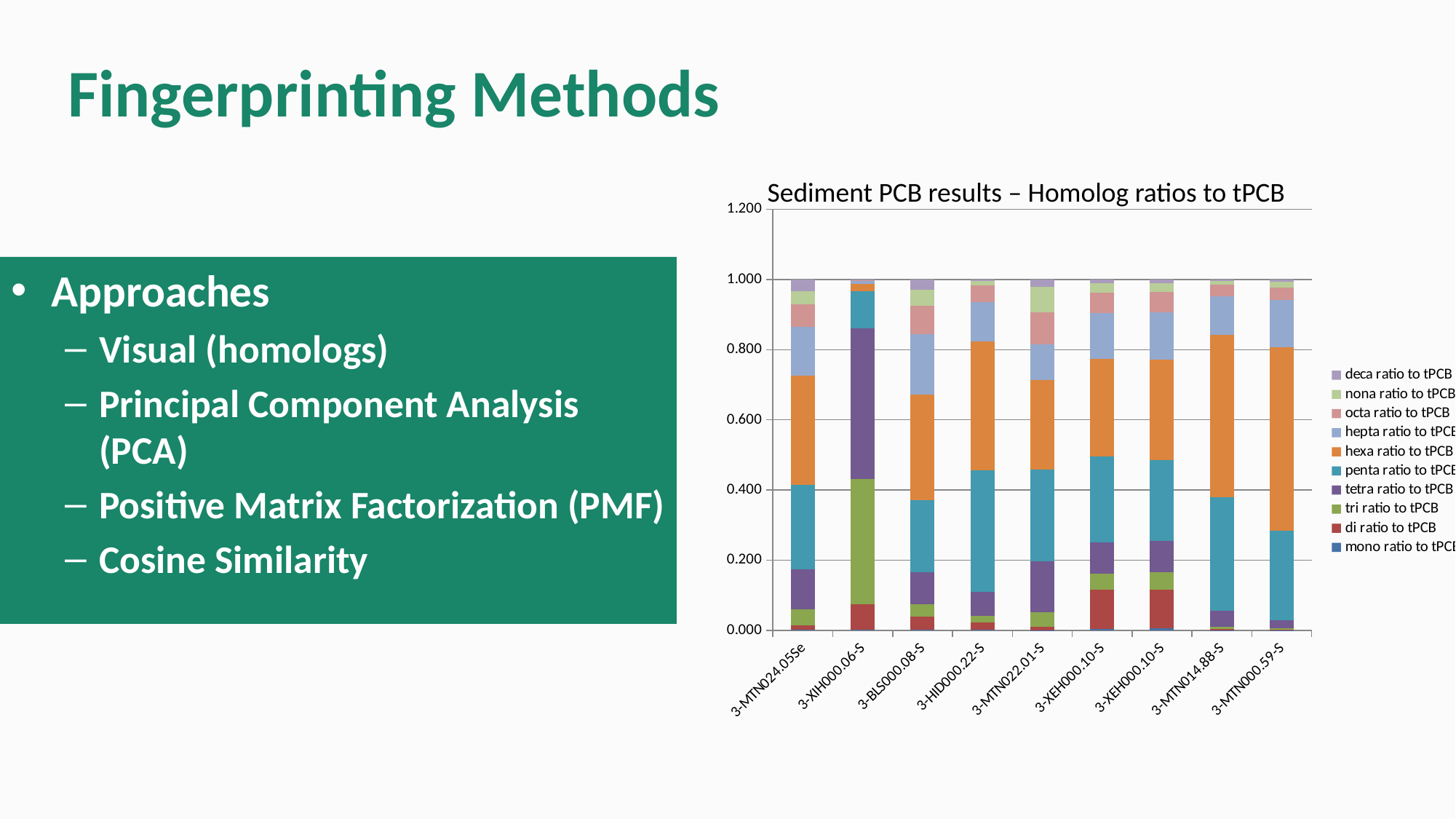

# Fingerprinting Methods
Sediment PCB results – Homolog ratios to tPCB

### Chart

| Category | mono ratio to tPCB | di ratio to tPCB | tri ratio to tPCB | tetra ratio to tPCB | penta ratio to tPCB | hexa ratio to tPCB | hepta ratio to tPCB | octa ratio to tPCB | nona ratio to tPCB | deca ratio to tPCB |
|---|---|---|---|---|---|---|---|---|---|---|
| 3-MTN024.05Se | 0.0026683201361905502 | 0.010965489942957334 | 0.04606568359362323 | 0.114099084783383 | 0.2416375493910636 | 0.31023502374602263 | 0.13931332209498695 | 0.06382829480480753 | 0.0373316128539883 | 0.033855618652976864 |
| 3-XIH000.06-S | 0.0016565042459642876 | 0.07301015515379092 | 0.3564584914692339 | 0.42969039013674254 | 0.10598244439834814 | 0.01975609358265104 | 0.008381959003442761 | 0.0033971639979545705 | 0.0011141020223790566 | 0.0005526959894927508 |
| 3-BLS000.08-S | 0.002508283320033189 | 0.035814328983059716 | 0.036718319124680605 | 0.0914757178164132 | 0.2039566092168554 | 0.30150031199161775 | 0.17190567436803653 | 0.08017389220851255 | 0.04665445802711531 | 0.029292404943675764 |
| 3-HID000.22-S | 0.0010347239750441565 | 0.022312480769534106 | 0.017519478064829497 | 0.06854952014312587 | 0.34557588724721683 | 0.36924901043190184 | 0.11129773699703245 | 0.04743169777532309 | 0.013689612463525944 | 0.003339852132466224 |
| 3-MTN022.01-S | 0.00042421065298795977 | 0.009701680388786854 | 0.04217727653471195 | 0.14528499453874644 | 0.2614118772775614 | 0.2539536258181912 | 0.10236281862247457 | 0.09085963933802765 | 0.07366077745497046 | 0.020163099373541566 |
| 3-XEH000.10-S | 0.004384984267511864 | 0.11135549239659402 | 0.046476311675455566 | 0.08832270167992934 | 0.24442990152630306 | 0.2795587611378125 | 0.13061625896552023 | 0.058152855004309945 | 0.025222138173591896 | 0.011480595172971623 |
| 3-XEH000.10-S | 0.005533863067076414 | 0.1109808400422348 | 0.049551783737484 | 0.0887976864842472 | 0.23068026864869054 | 0.2868703761302998 | 0.13338084753947224 | 0.05793353365781414 | 0.025399679817983193 | 0.010871120874697632 |
| 3-MTN014.88-S | 0.0003754023840432947 | 0.002443685577686316 | 0.00672215474652614 | 0.04583363764949485 | 0.32368350854885025 | 0.46345764328595757 | 0.10941075370376183 | 0.03342134186958808 | 0.01107094451326716 | 0.0035809277208244798 |
| 3-MTN000.59-S | 0.00011522852231072298 | 0.0011724555643822718 | 0.003735249408355874 | 0.024519126898562064 | 0.2541487953544831 | 0.5239715875751109 | 0.13358907914692802 | 0.03590018560512454 | 0.016883016605781665 | 0.005965275318960914 |
Approaches
Visual (homologs)
Principal Component Analysis (PCA)
Positive Matrix Factorization (PMF)
Cosine Similarity